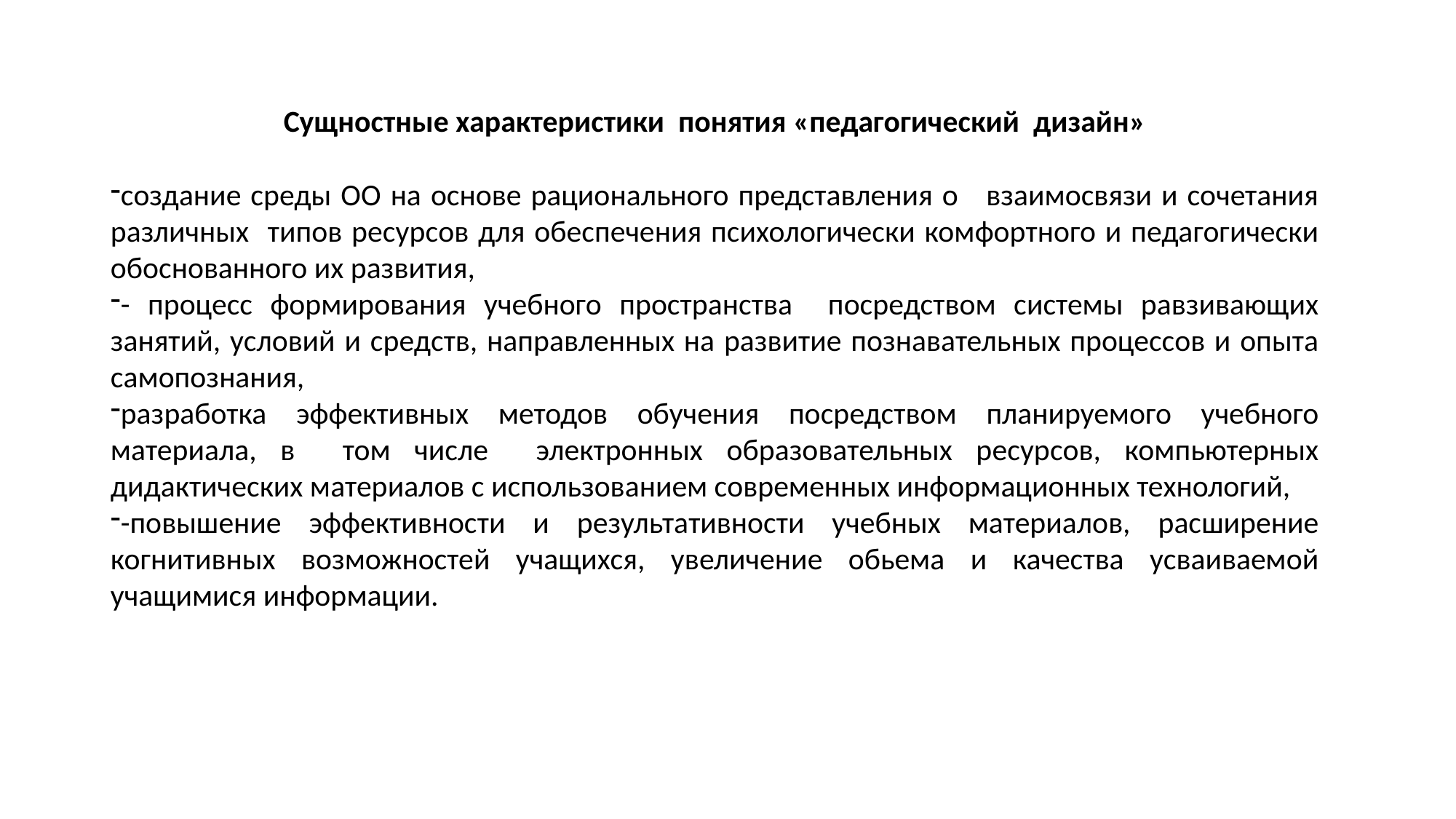

Сущностные характеристики  понятия «педагогический  дизайн»

создание среды ОО на основе рационального представления о   взаимосвязи и сочетания различных  типов ресурсов для обеспечения психологически комфортного и педагогически обоснованного их развития,
- процесс формирования учебного пространства  посредством системы равзивающих занятий, условий и средств, направленных на развитие познавательных процессов и опыта самопознания,
разработка эффективных методов обучения посредством планируемого учебного материала, в  том числе  электронных образовательных ресурсов, компьютерных дидактических материалов с использованием современных информационных технологий,
-повышение эффективности и результативности учебных материалов, расширение когнитивных возможностей учащихся, увеличение обьема и качества усваиваемой учащимися информации.